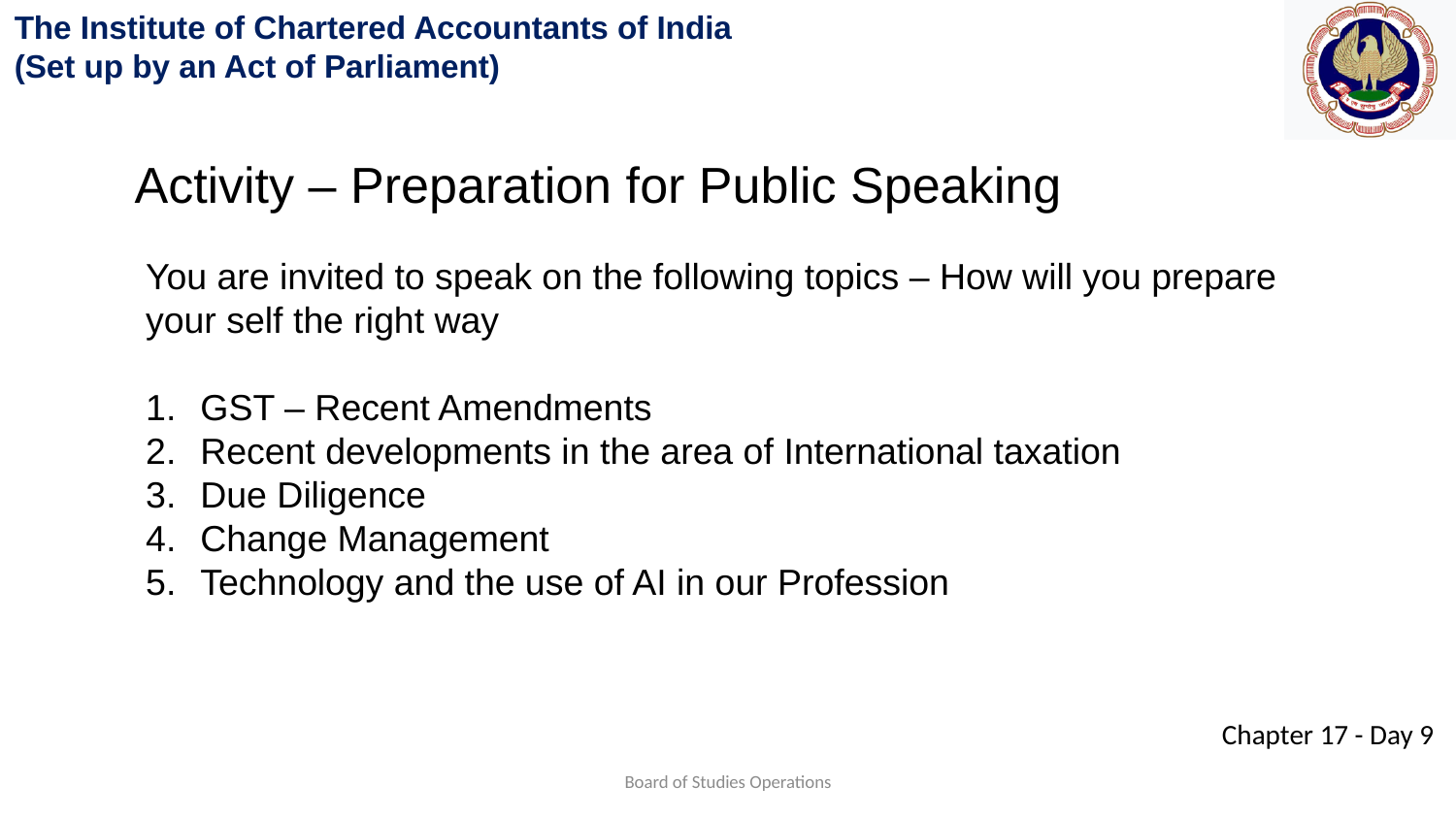

Activity – Preparation for Public Speaking
You are invited to speak on the following topics – How will you prepare your self the right way

GST – Recent Amendments
Recent developments in the area of International taxation
Due Diligence
Change Management
Technology and the use of AI in our Profession
Board of Studies Operations